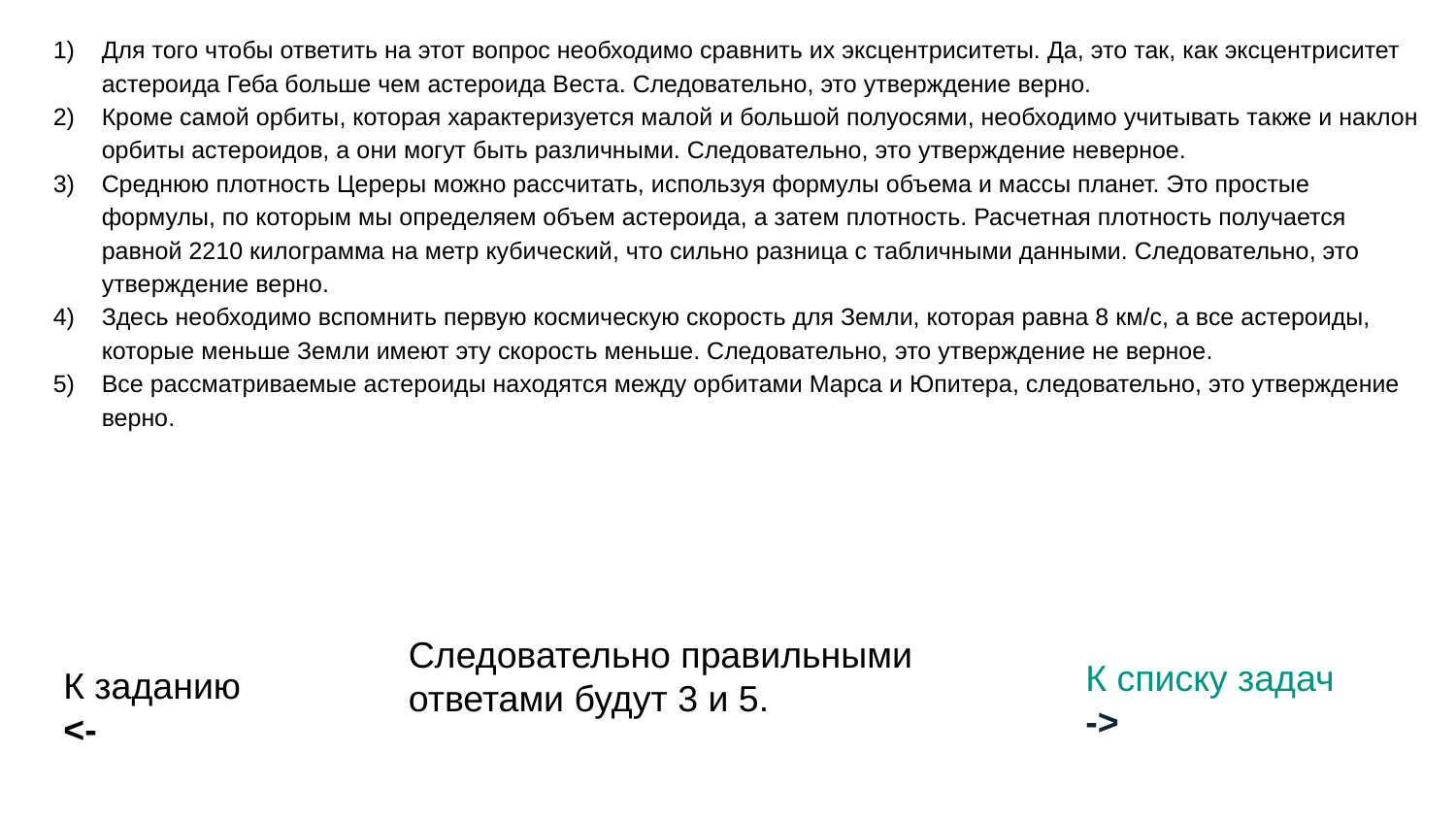

Для того чтобы ответить на этот вопрос необходимо сравнить их эксцентриситеты. Да, это так, как эксцентриситет астероида Геба больше чем астероида Веста. Следовательно, это утверждение верно.
Кроме самой орбиты, которая характеризуется малой и большой полуосями, необходимо учитывать также и наклон орбиты астероидов, а они могут быть различными. Следовательно, это утверждение неверное.
Среднюю плотность Цереры можно рассчитать, используя формулы объема и массы планет. Это простые формулы, по которым мы определяем объем астероида, а затем плотность. Расчетная плотность получается равной 2210 килограмма на метр кубический, что сильно разница с табличными данными. Следовательно, это утверждение верно.
Здесь необходимо вспомнить первую космическую скорость для Земли, которая равна 8 км/с, а все астероиды, которые меньше Земли имеют эту скорость меньше. Следовательно, это утверждение не верное.
Все рассматриваемые астероиды находятся между орбитами Марса и Юпитера, следовательно, это утверждение верно.

Следовательно правильными ответами будут 3 и 5.
К списку задач
->
К заданию
<-